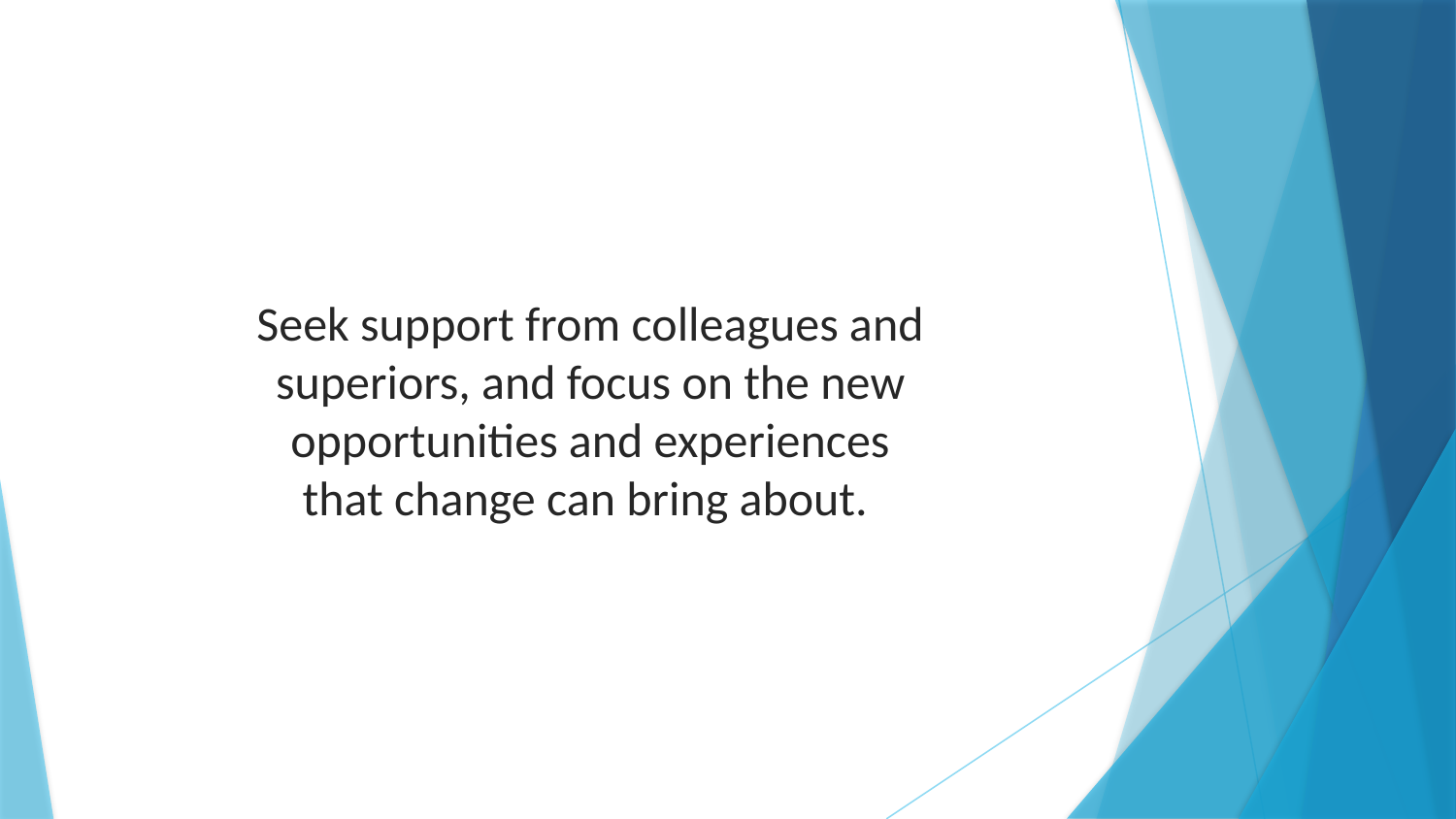

Seek support from colleagues and superiors, and focus on the new opportunities and experiences that change can bring about.